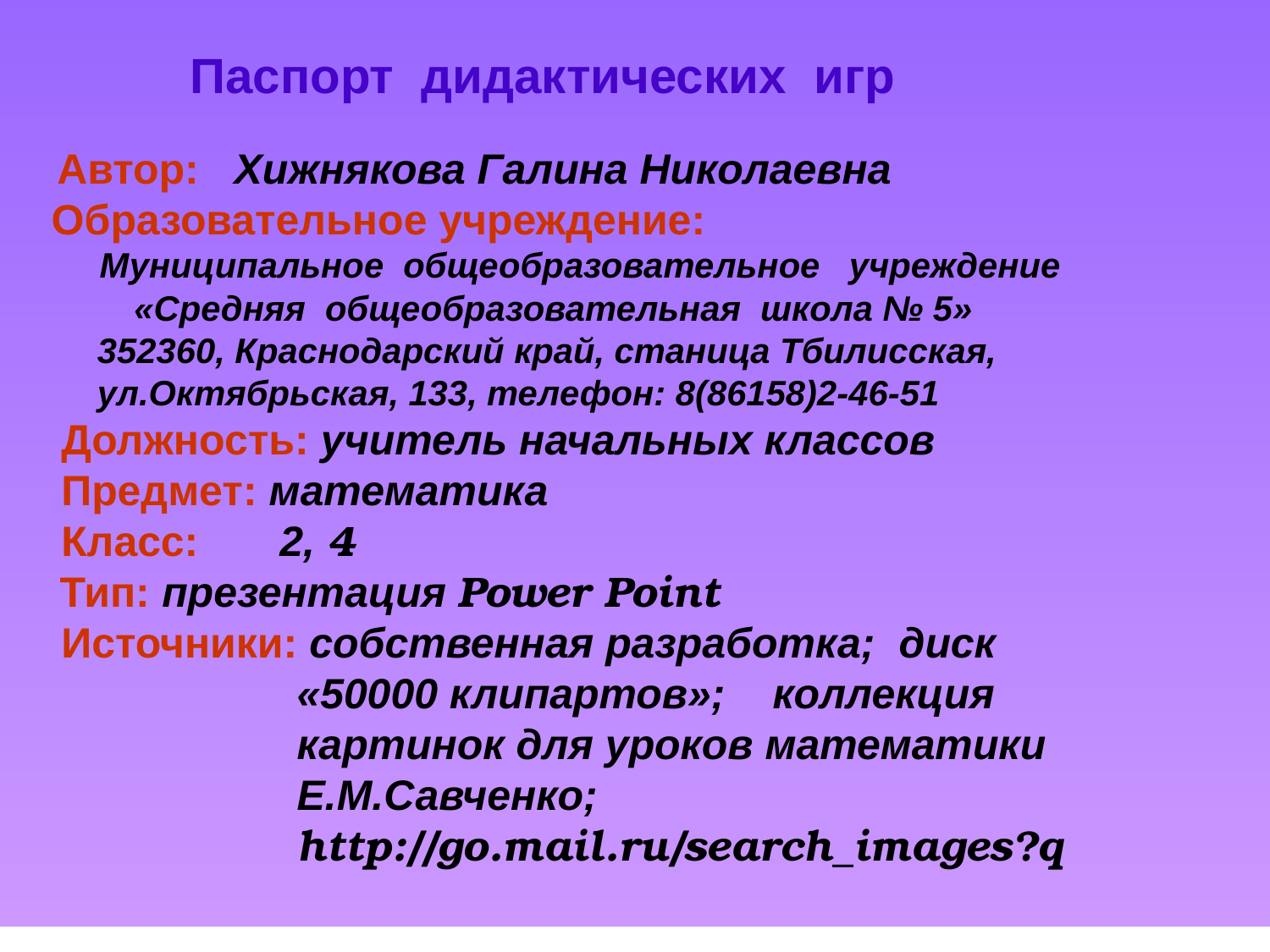

Паспорт  дидактических  игр

     Автор:   Хижнякова Галина Николаевна
    Образовательное учреждение:
        Муниципальное  общеобразовательное   учреждение
            «Средняя  общеобразовательная  школа № 5»
        352360, Краснодарский край, станица Тбилисская,
        ул.Октябрьская, 133, телефон: 8(86158)2-46-51
     Должность: учитель начальных классов
     Предмет: математика
     Класс:      2, 4
    Тип: презентация Power Point
     Источники: собственная разработка;  диск
                        «50000 клипартов»;    коллекция
                        картинок для уроков математики
                        Е.М.Савченко;
                        http://go.mail.ru/search_images?q